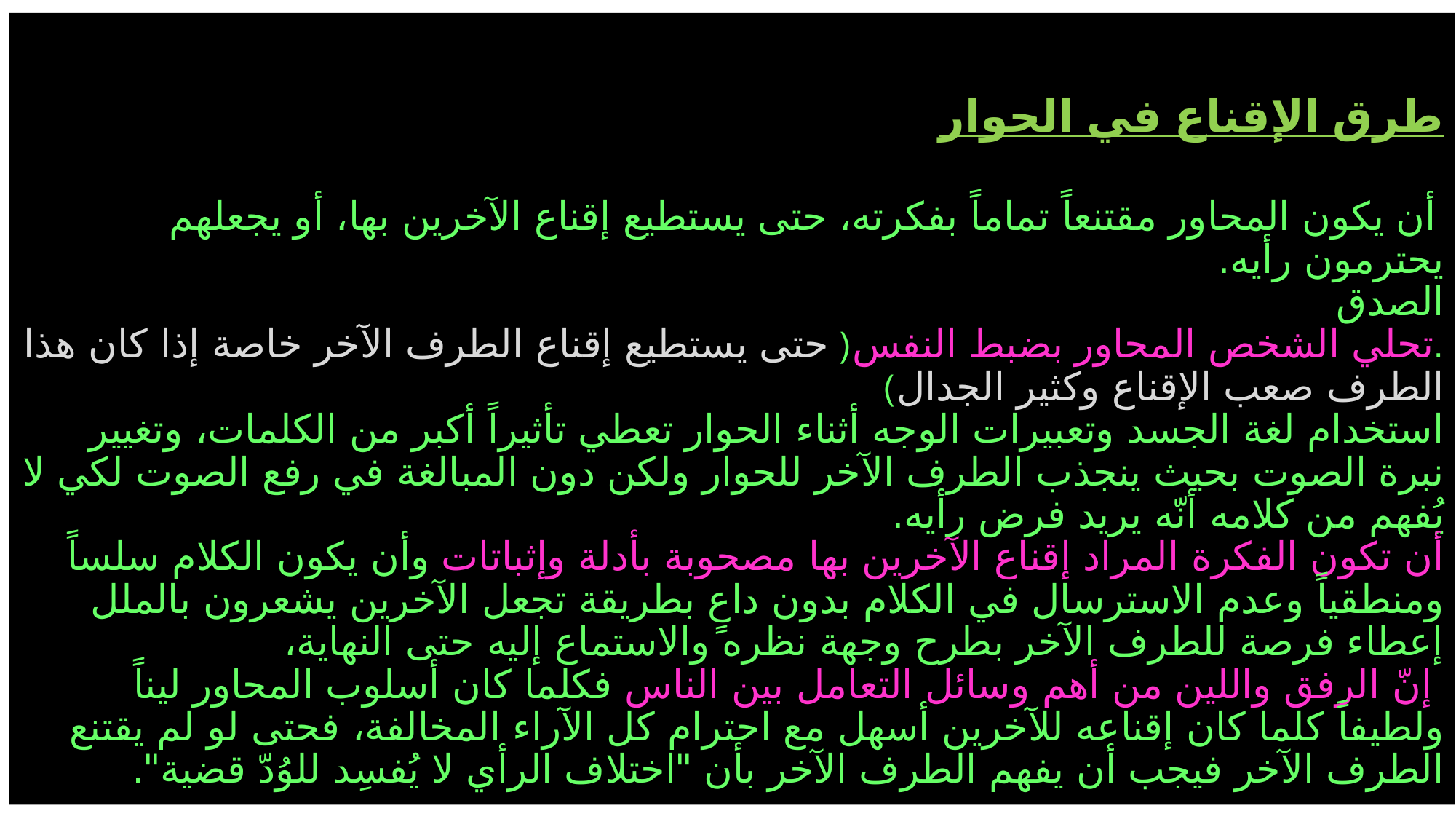

# طرق الإقناع في الحوار أن يكون المحاور مقتنعاً تماماً بفكرته، حتى يستطيع إقناع الآخرين بها، أو يجعلهم يحترمون رأيه. الصدق .تحلي الشخص المحاور بضبط النفس( حتى يستطيع إقناع الطرف الآخر خاصة إذا كان هذا الطرف صعب الإقناع وكثير الجدال) استخدام لغة الجسد وتعبيرات الوجه أثناء الحوار تعطي تأثيراً أكبر من الكلمات، وتغيير نبرة الصوت بحيث ينجذب الطرف الآخر للحوار ولكن دون المبالغة في رفع الصوت لكي لا يُفهم من كلامه أنّه يريد فرض رأيه. أن تكون الفكرة المراد إقناع الآخرين بها مصحوبة بأدلة وإثباتات وأن يكون الكلام سلساً ومنطقياً وعدم الاسترسال في الكلام بدون داعٍ بطريقة تجعل الآخرين يشعرون بالملل إعطاء فرصة للطرف الآخر بطرح وجهة نظره والاستماع إليه حتى النهاية، إنّ الرفق واللين من أهم وسائل التعامل بين الناس فكلما كان أسلوب المحاور ليناً ولطيفاً كلما كان إقناعه للآخرين أسهل مع احترام كل الآراء المخالفة، فحتى لو لم يقتنع الطرف الآخر فيجب أن يفهم الطرف الآخر بأن "اختلاف الرأي لا يُفسِد للوُدّ قضية".